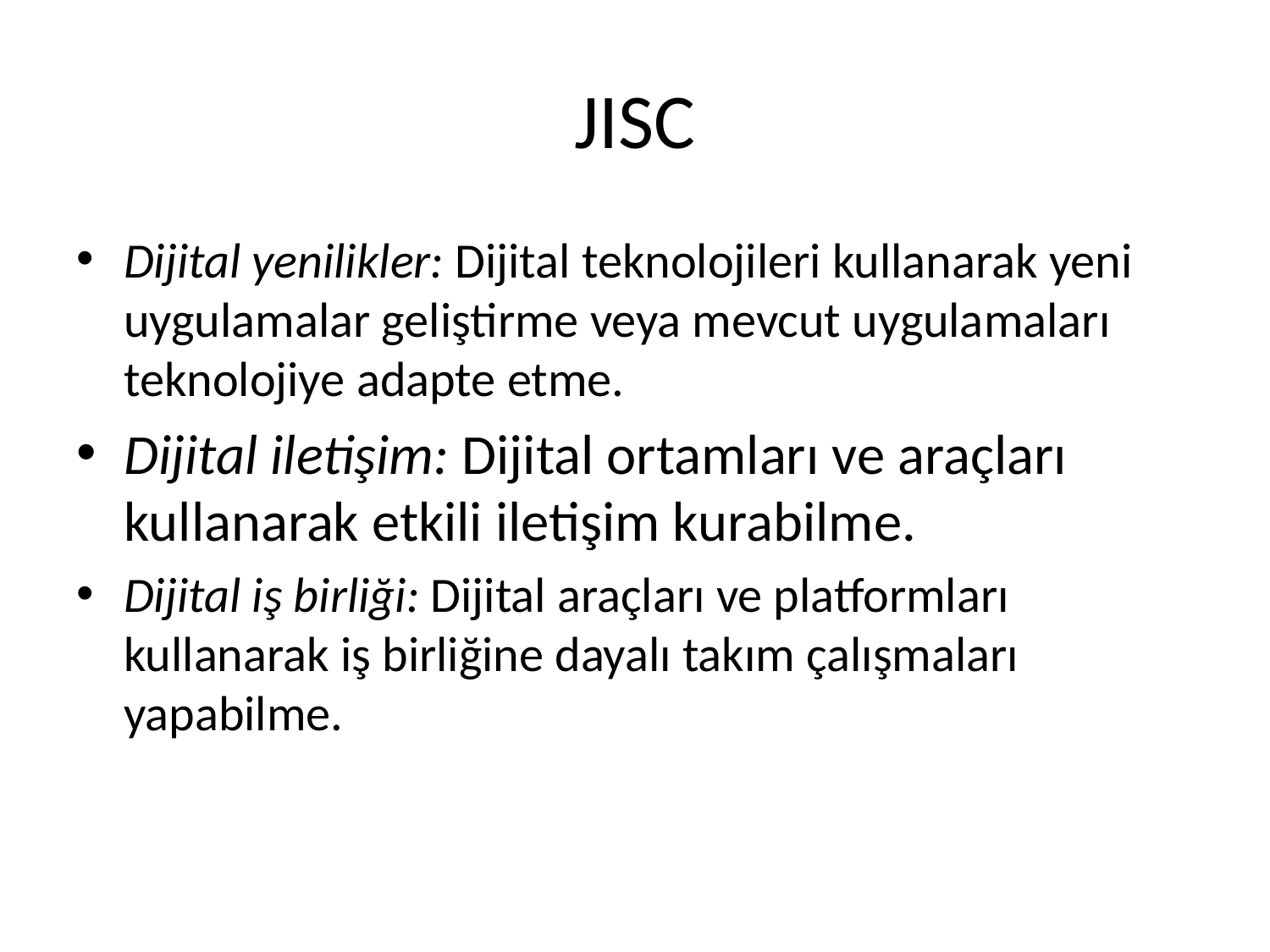

# JISC
Dijital yenilikler: Dijital teknolojileri kullanarak yeni uygulamalar geliştirme veya mevcut uygulamaları teknolojiye adapte etme.
Dijital iletişim: Dijital ortamları ve araçları kullanarak etkili iletişim kurabilme.
Dijital iş birliği: Dijital araçları ve platformları kullanarak iş birliğine dayalı takım çalışmaları yapabilme.